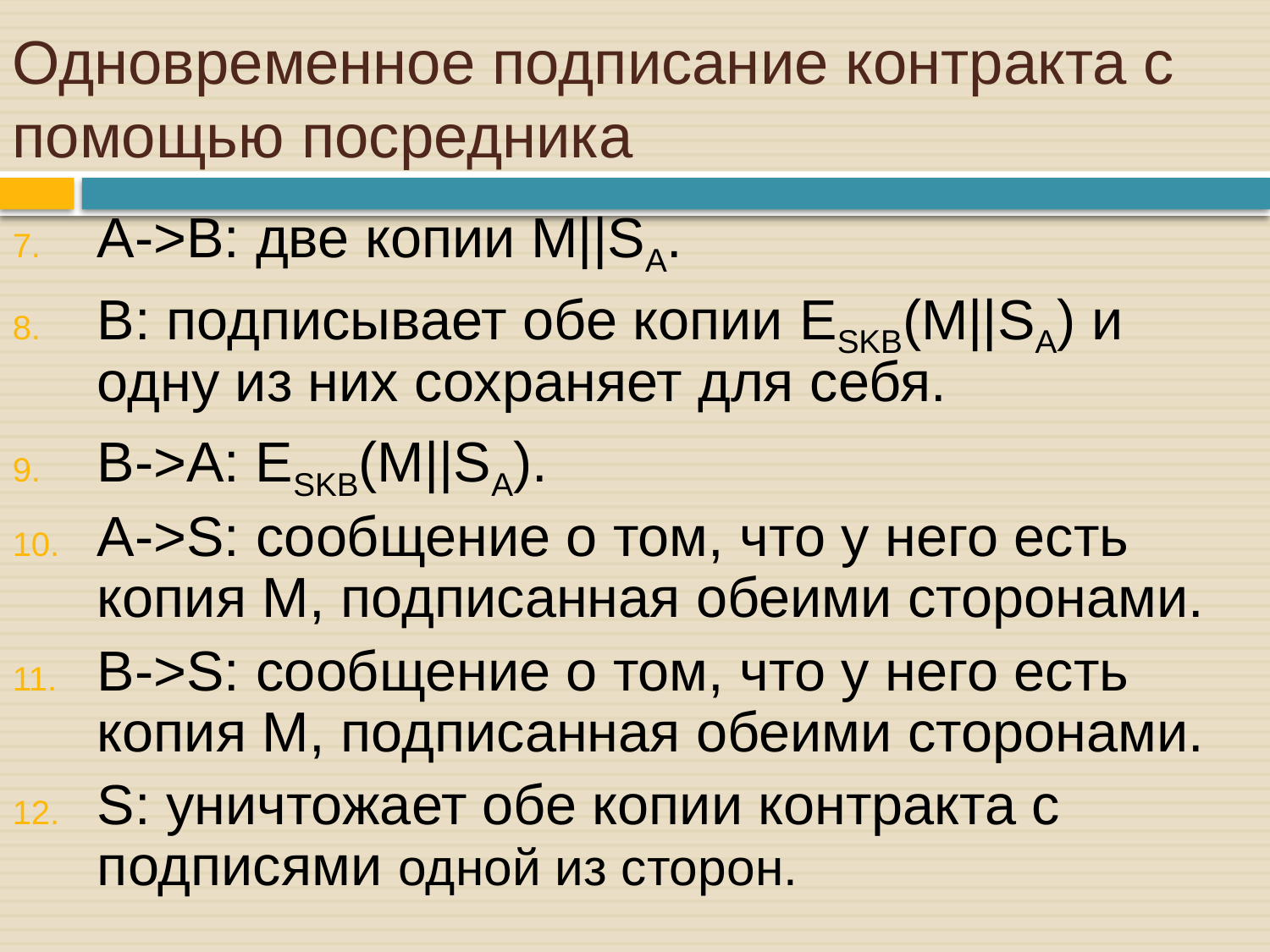

# Одновременное подписание контракта с помощью посредника
A->B: две копии M||SA.
B: подписывает обе копии ESKB(M||SA) и одну из них сохраняет для себя.
B->A: ESKB(M||SA).
A->S: сообщение о том, что у него есть копия M, подписанная обеими сторонами.
B->S: сообщение о том, что у него есть копия M, подписанная обеими сторонами.
S: уничтожает обе копии контракта с подписями одной из сторон.